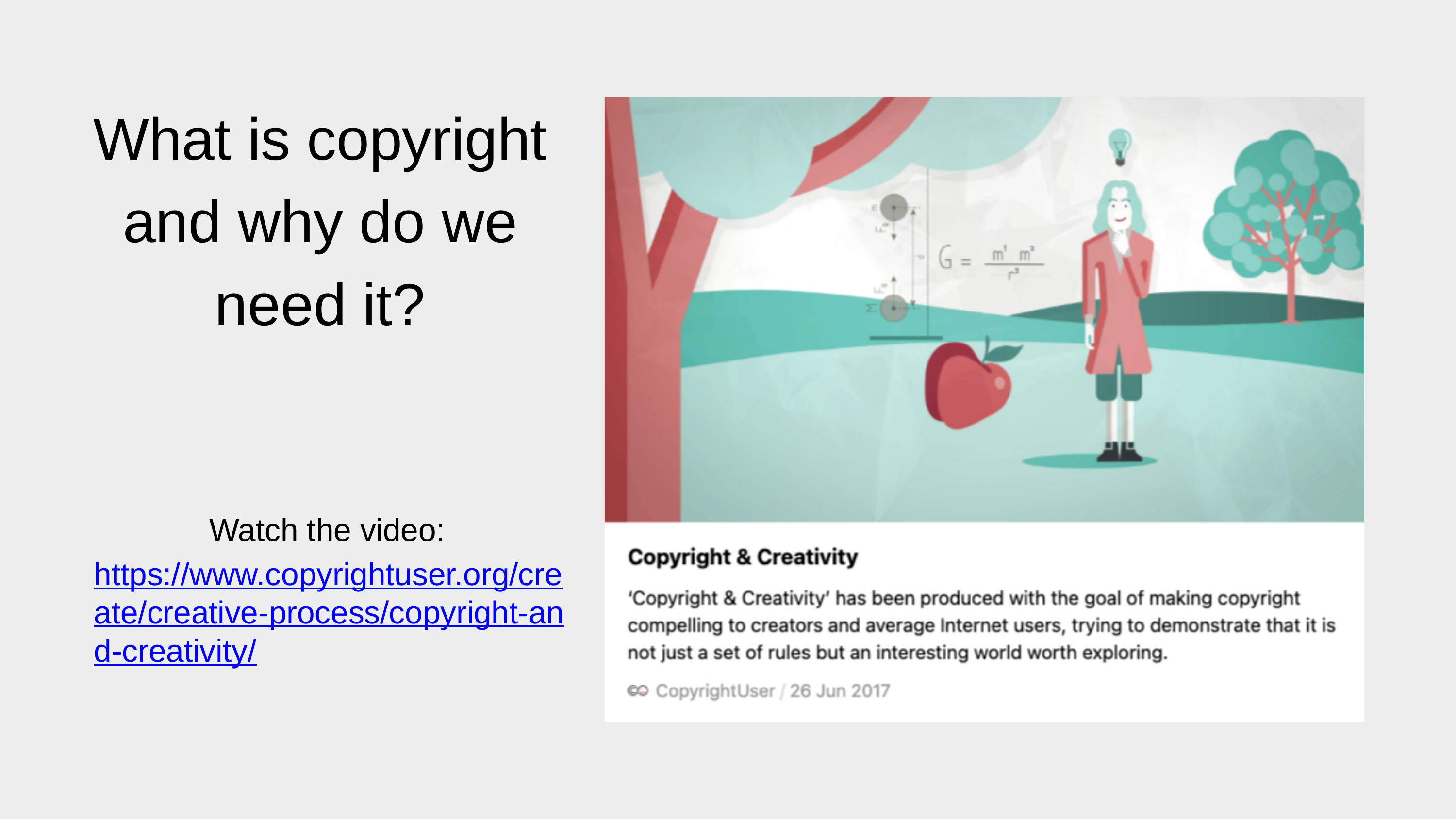

What is copyright and why do we need it?

Watch the video:
https://www.copyrightuser.org/create/creative-process/copyright-and-creativity/